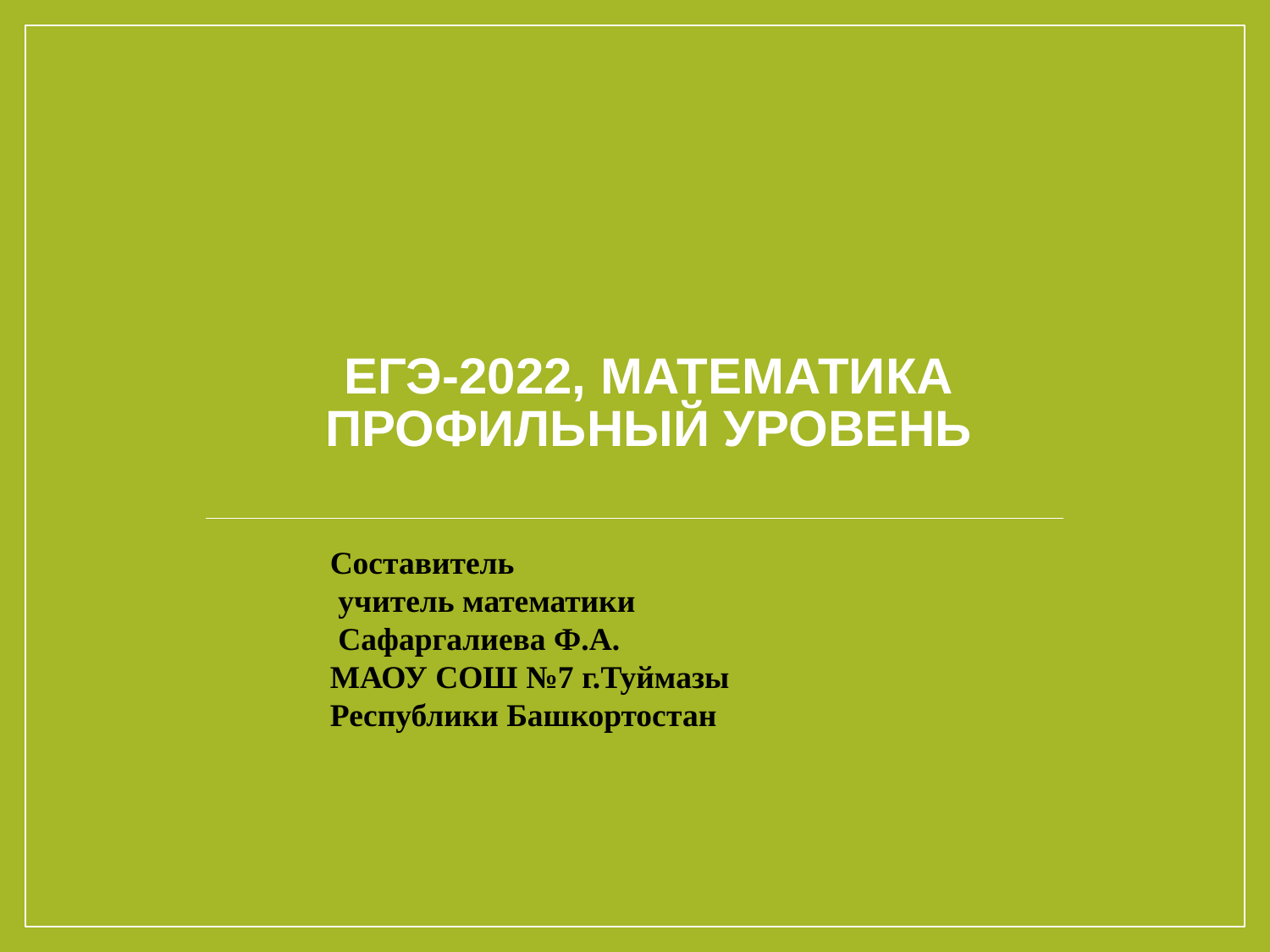

# ЕГЭ-2022, математика профильный уровень
Составитель
 учитель математики
 Сафаргалиева Ф.А.
МАОУ СОШ №7 г.Туймазы Республики Башкортостан